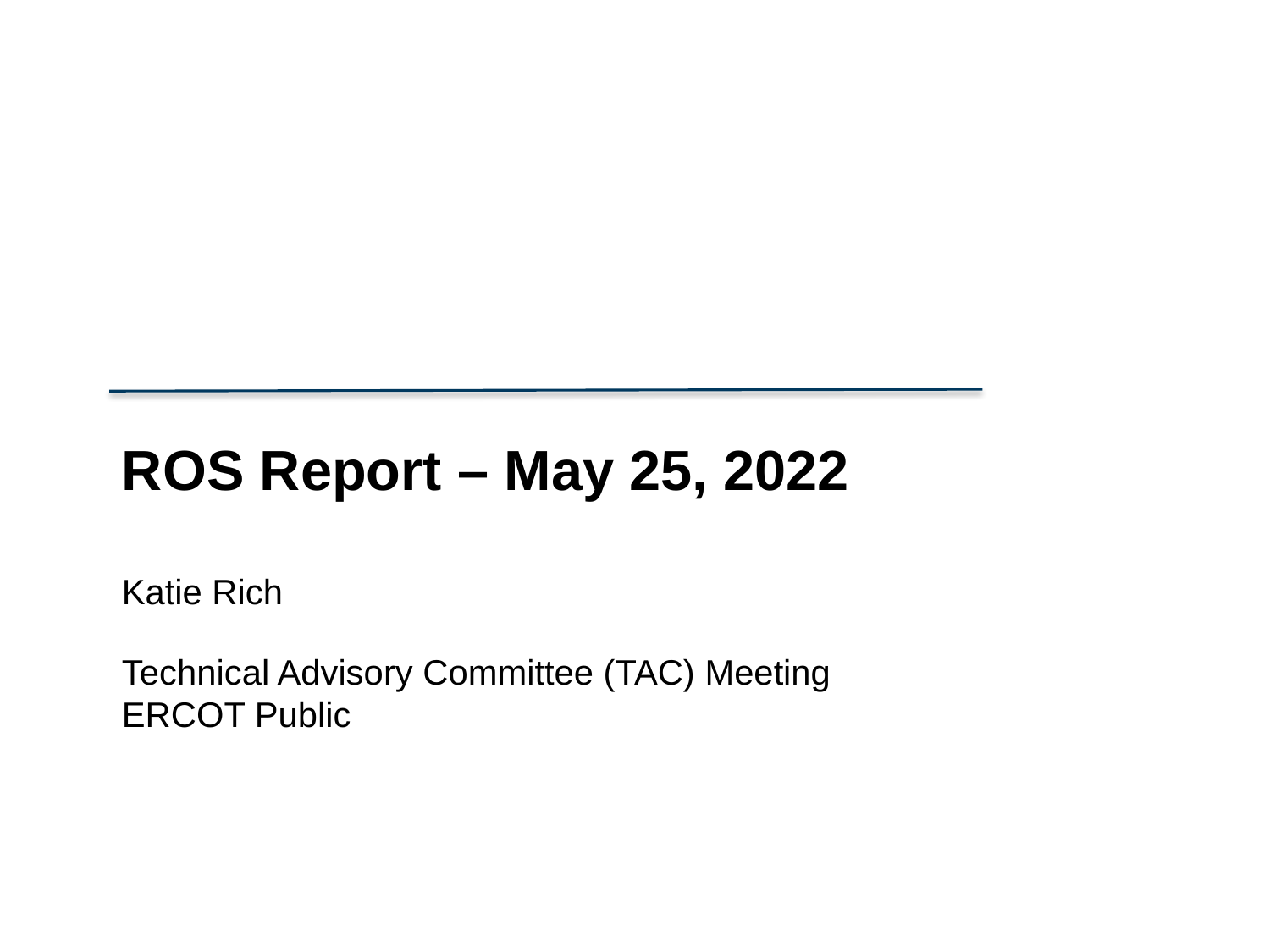

ROS Report – May 25, 2022

Katie Rich

Technical Advisory Committee (TAC) Meeting
ERCOT Public